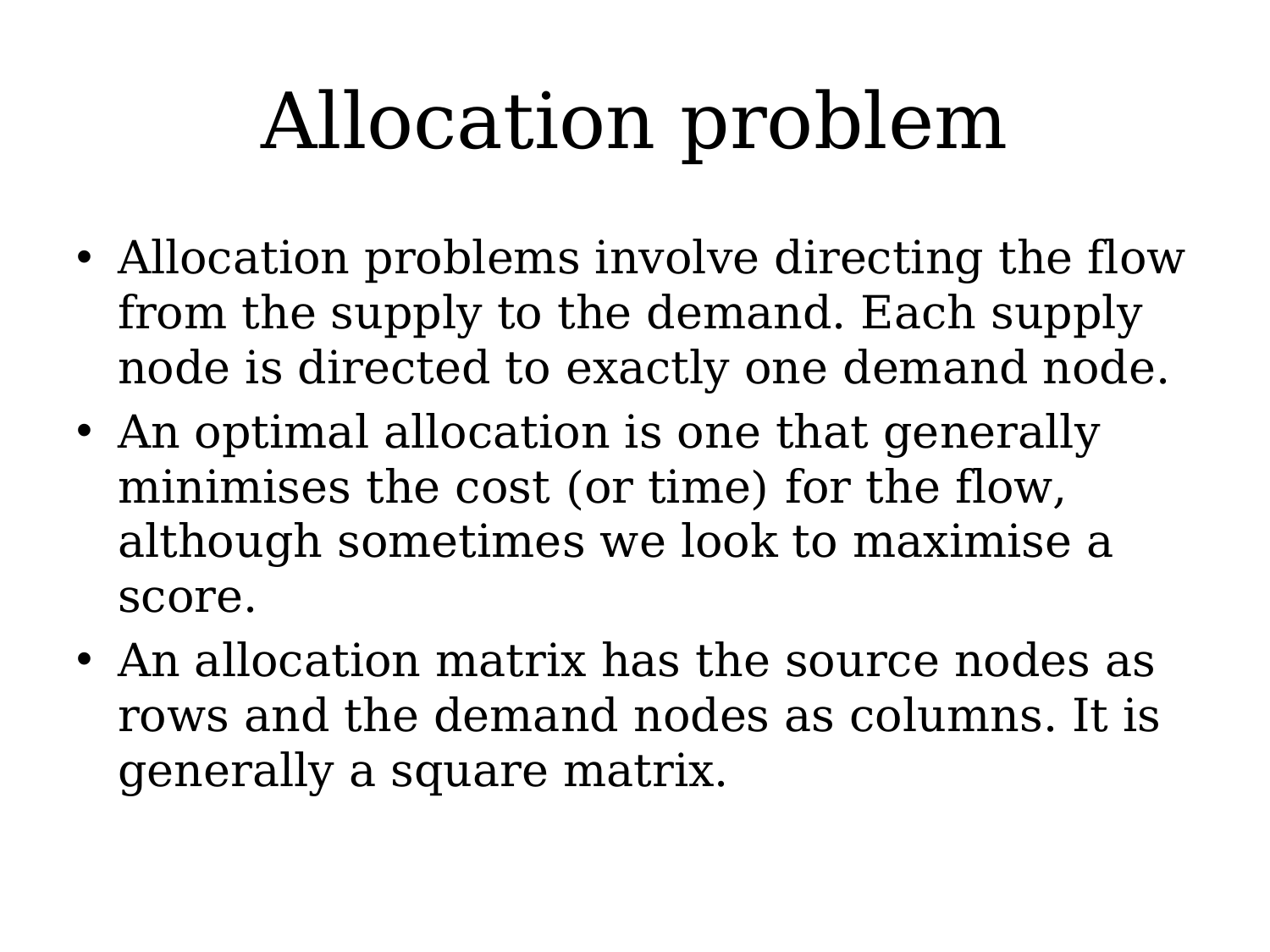

# Allocation problem
Allocation problems involve directing the flow from the supply to the demand. Each supply node is directed to exactly one demand node.
An optimal allocation is one that generally minimises the cost (or time) for the flow, although sometimes we look to maximise a score.
An allocation matrix has the source nodes as rows and the demand nodes as columns. It is generally a square matrix.